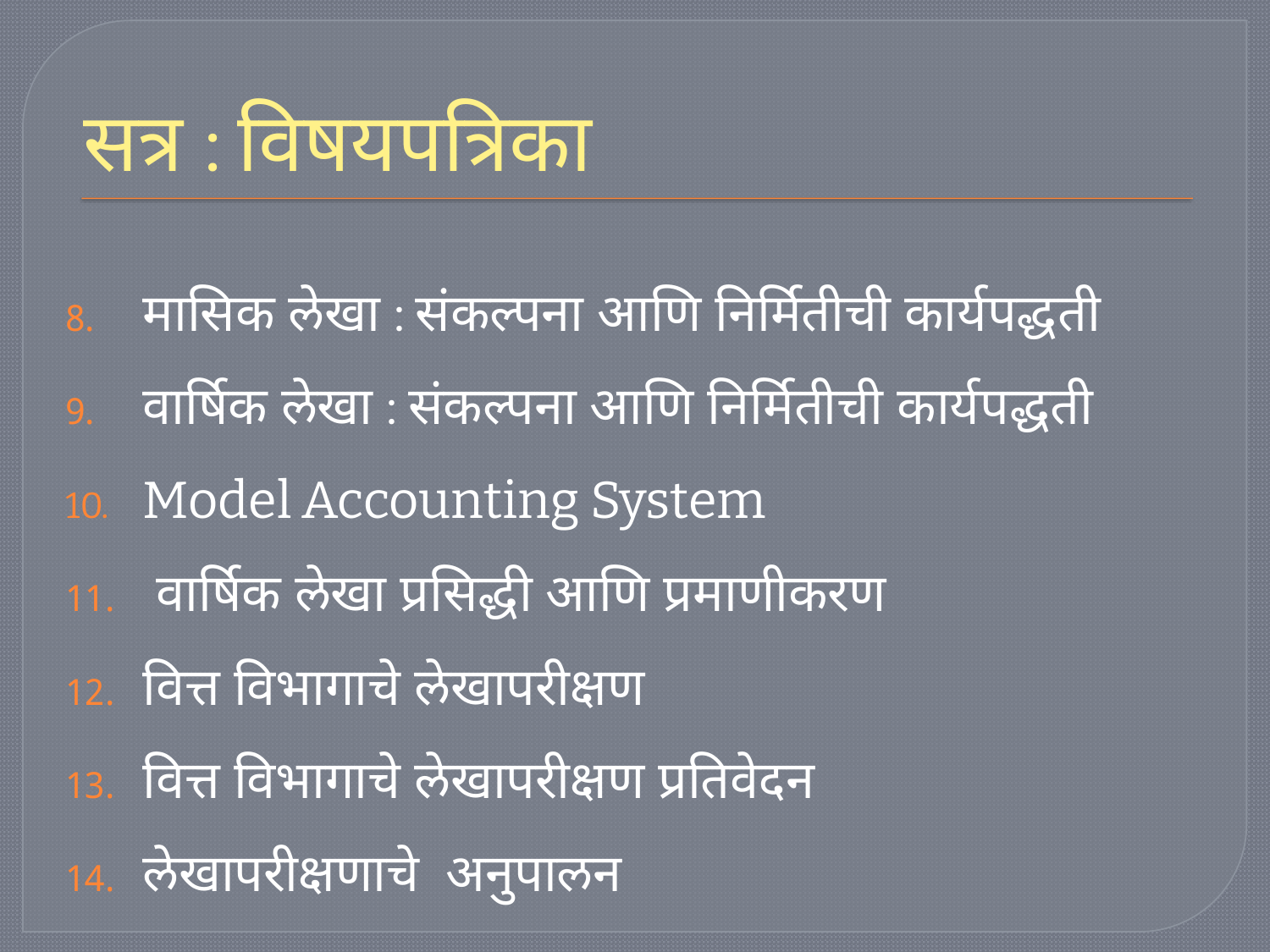

# सत्र : विषयपत्रिका

मासिक लेखा : संकल्पना आणि निर्मितीची कार्यपद्धती
वार्षिक लेखा : संकल्पना आणि निर्मितीची कार्यपद्धती
Model Accounting System
 वार्षिक लेखा प्रसिद्धी आणि प्रमाणीकरण
वित्त विभागाचे लेखापरीक्षण
वित्त विभागाचे लेखापरीक्षण प्रतिवेदन
लेखापरीक्षणाचे  अनुपालन